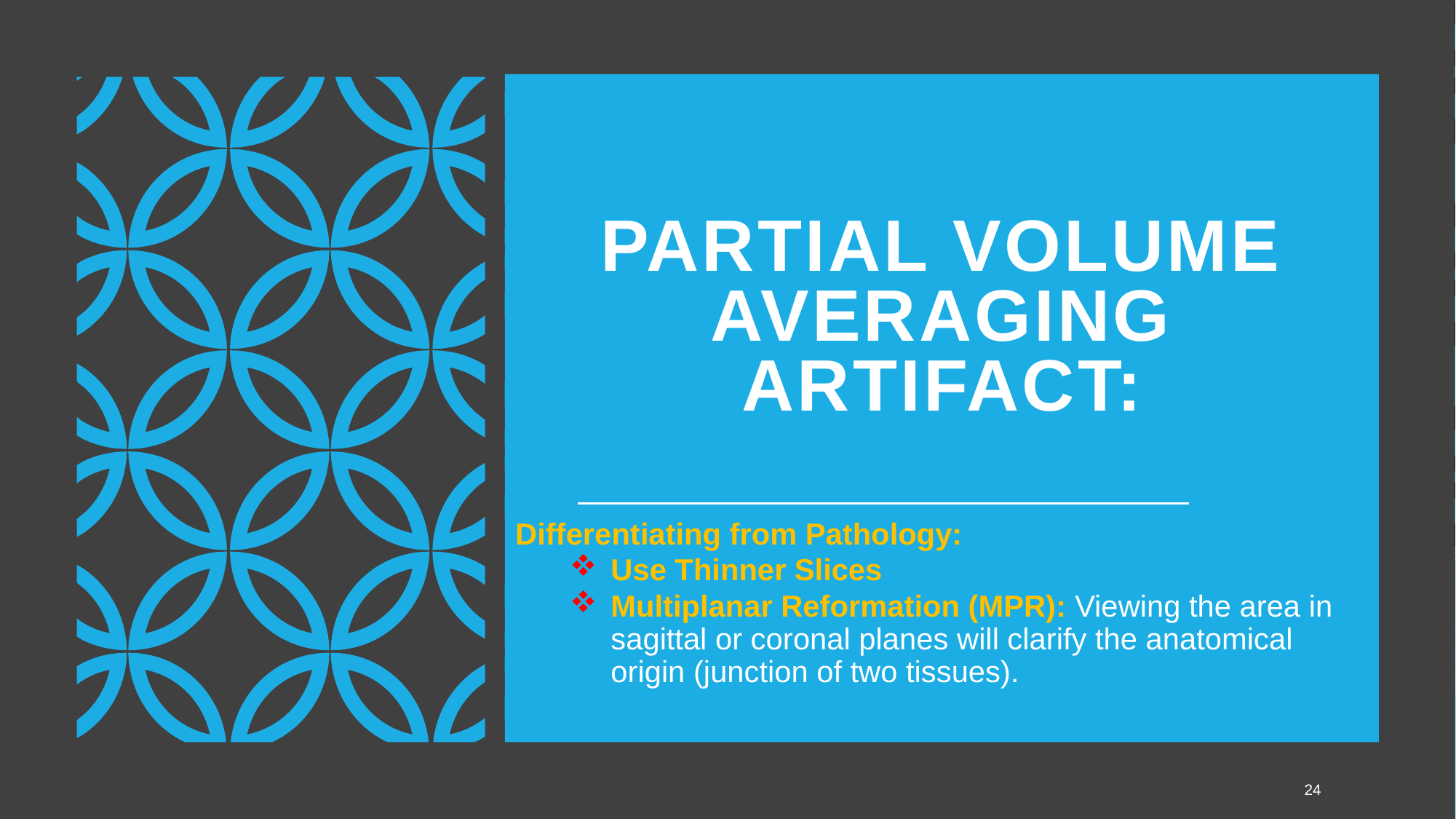

# Partial Volume Averaging Artifact:

Differentiating from Pathology:
Use Thinner Slices
Multiplanar Reformation (MPR): Viewing the area in sagittal or coronal planes will clarify the anatomical origin (junction of two tissues).

24